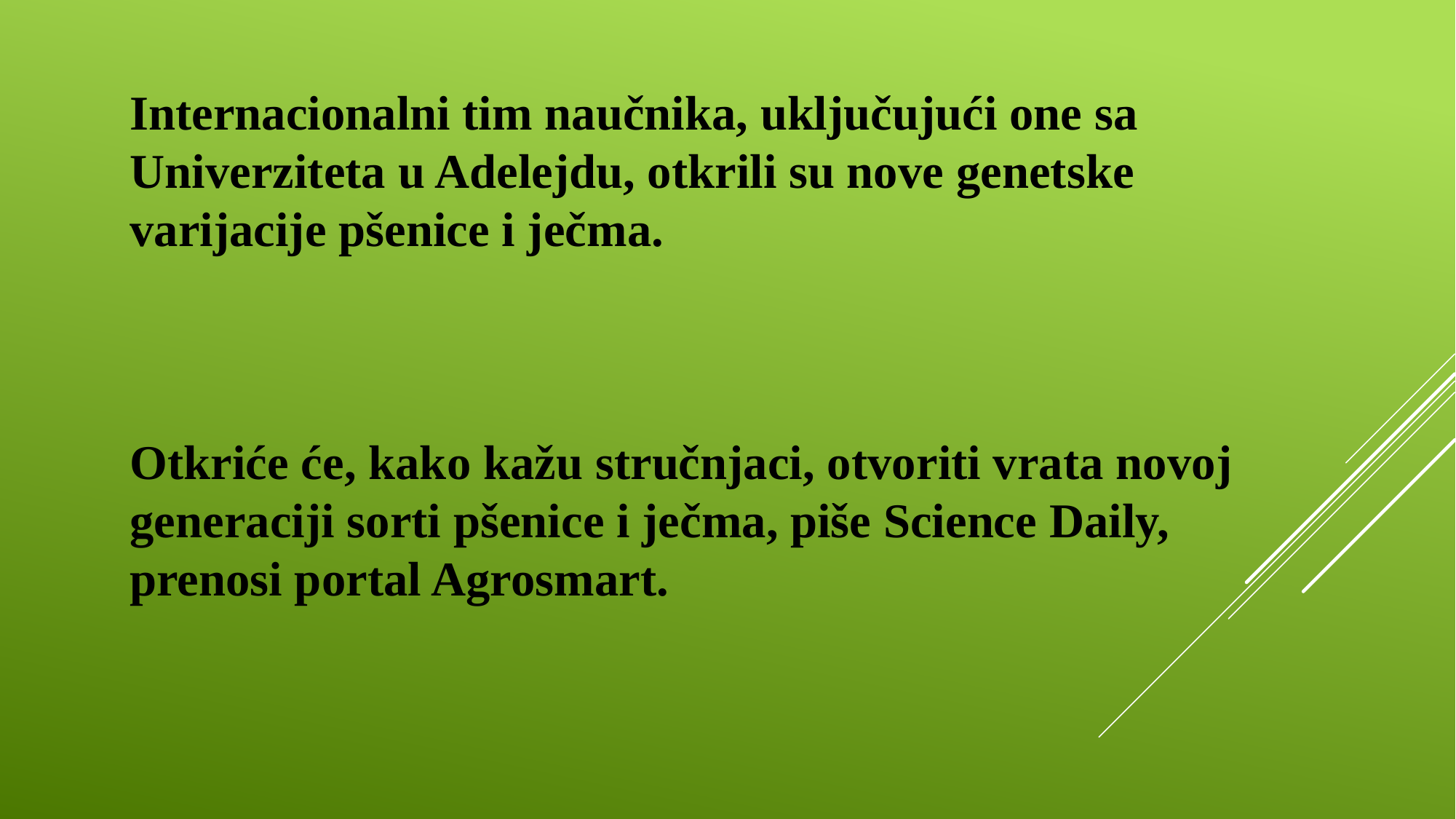

Internacionalni tim naučnika, uključujući one sa Univerziteta u Adelejdu, otkrili su nove genetske varijacije pšenice i ječma.

Otkriće će, kako kažu stručnjaci, otvoriti vrata novoj generaciji sorti pšenice i ječma, piše Science Daily, prenosi portal Agrosmart.